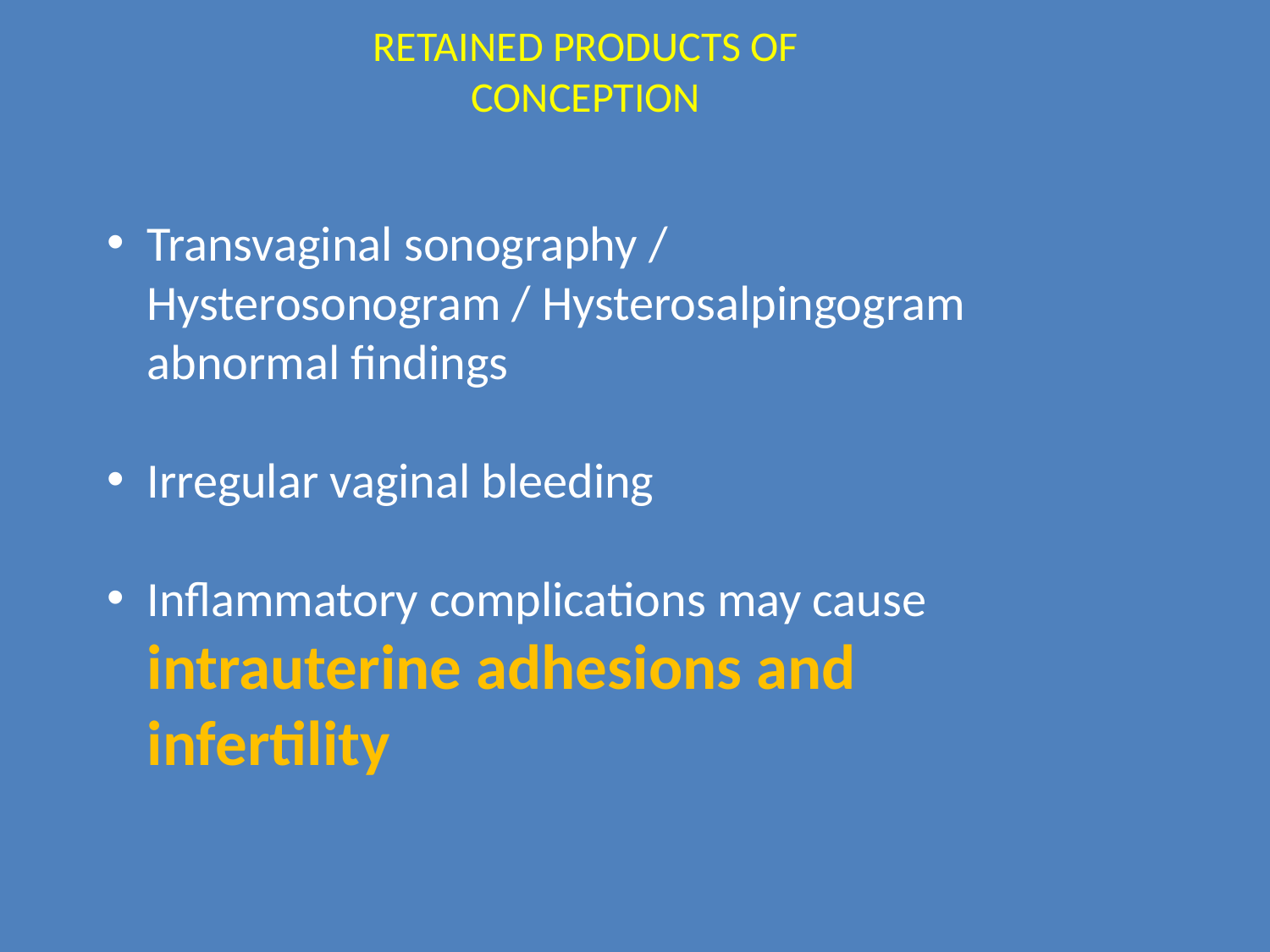

RETAINED PRODUCTS OF CONCEPTION

Transvaginal sonography / Hysterosonogram / Hysterosalpingogram abnormal findings

Irregular vaginal bleeding

Inflammatory complications may cause intrauterine adhesions and infertility